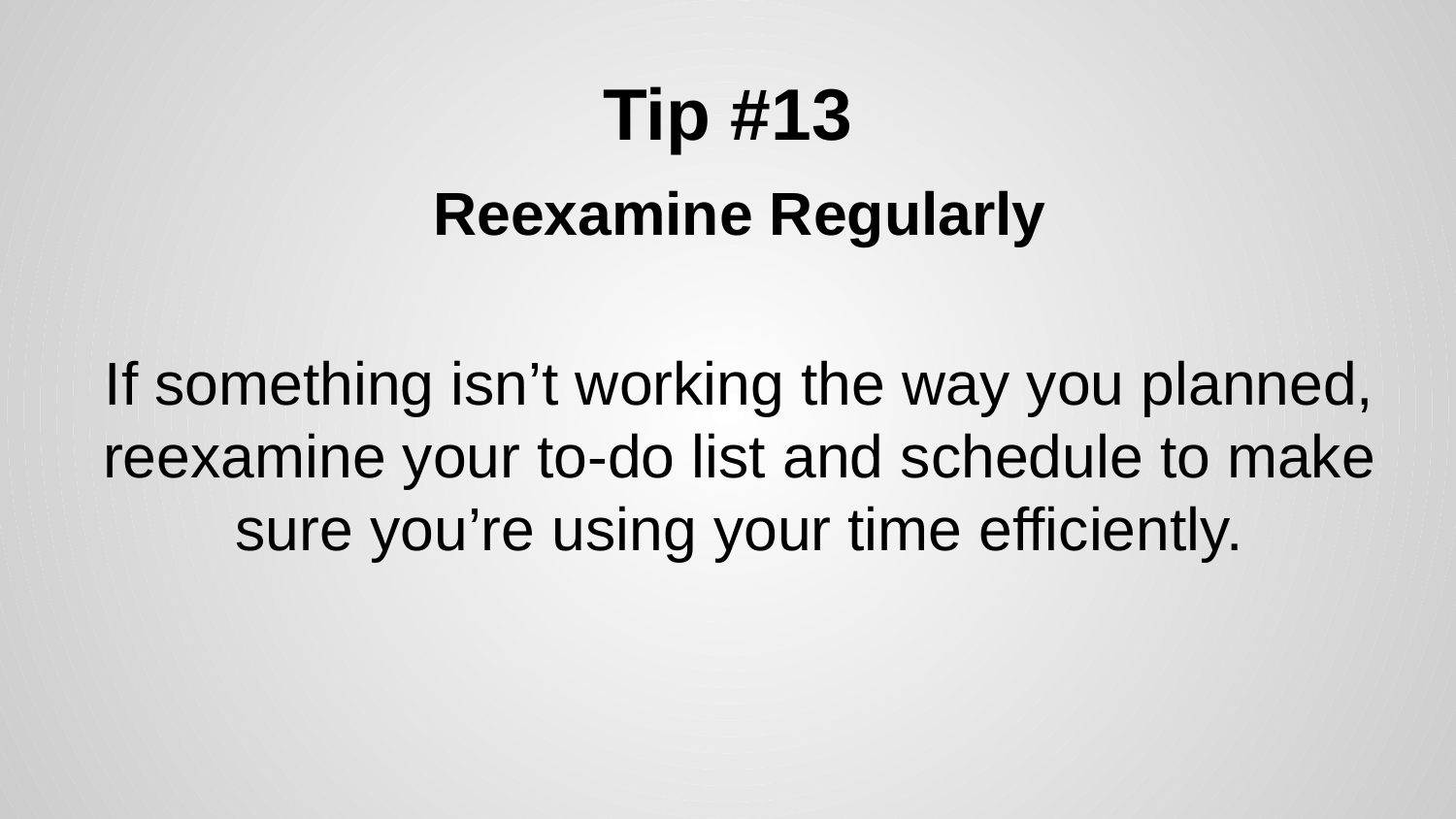

# Tip #13

Reexamine Regularly

If something isn’t working the way you planned, reexamine your to-do list and schedule to make sure you’re using your time efficiently.